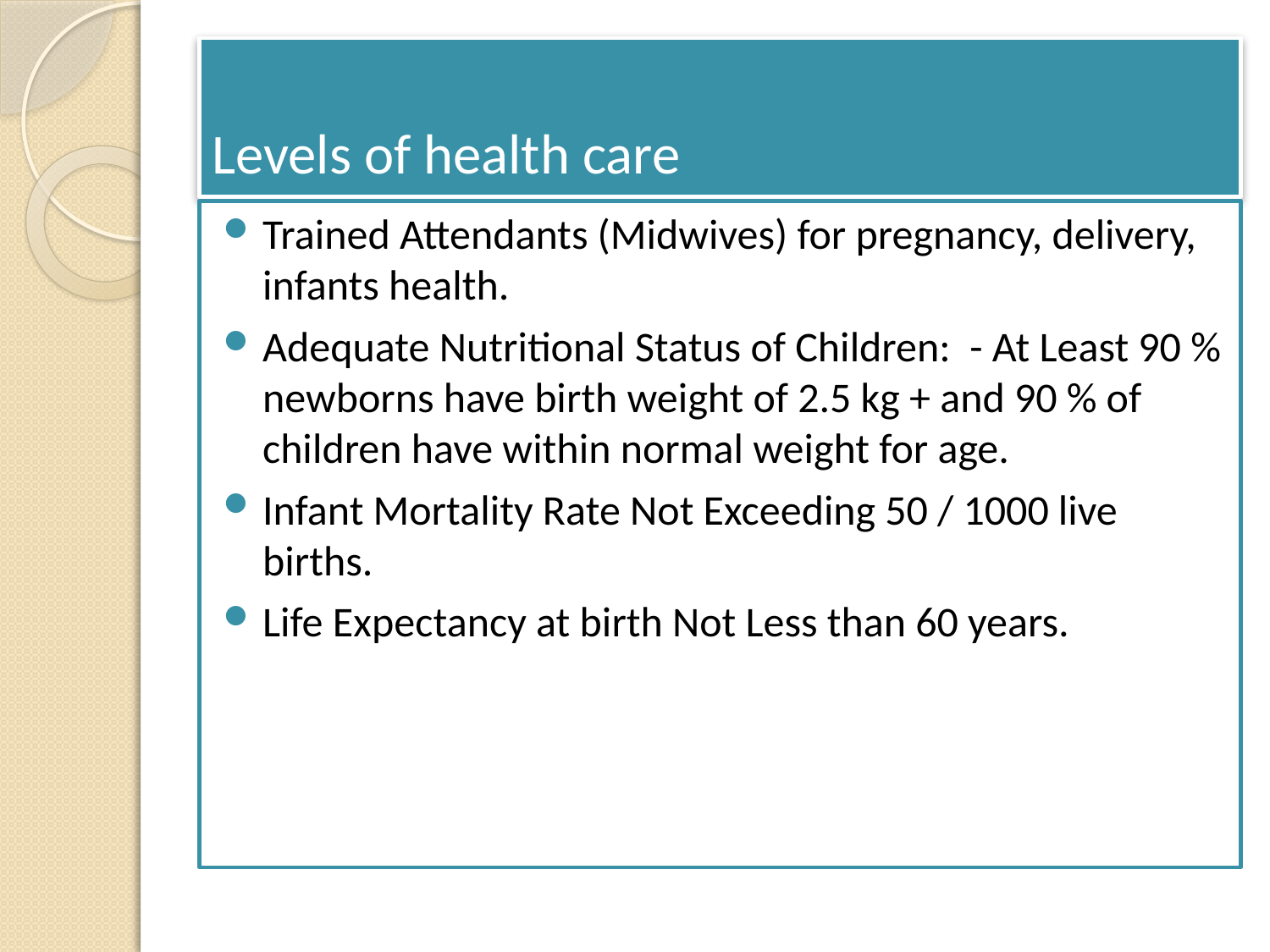

# Levels of health care
Trained Attendants (Midwives) for pregnancy, delivery, infants health.
Adequate Nutritional Status of Children:  - At Least 90 % newborns have birth weight of 2.5 kg + and 90 % of children have within normal weight for age.
Infant Mortality Rate Not Exceeding 50 / 1000 live births.
Life Expectancy at birth Not Less than 60 years.